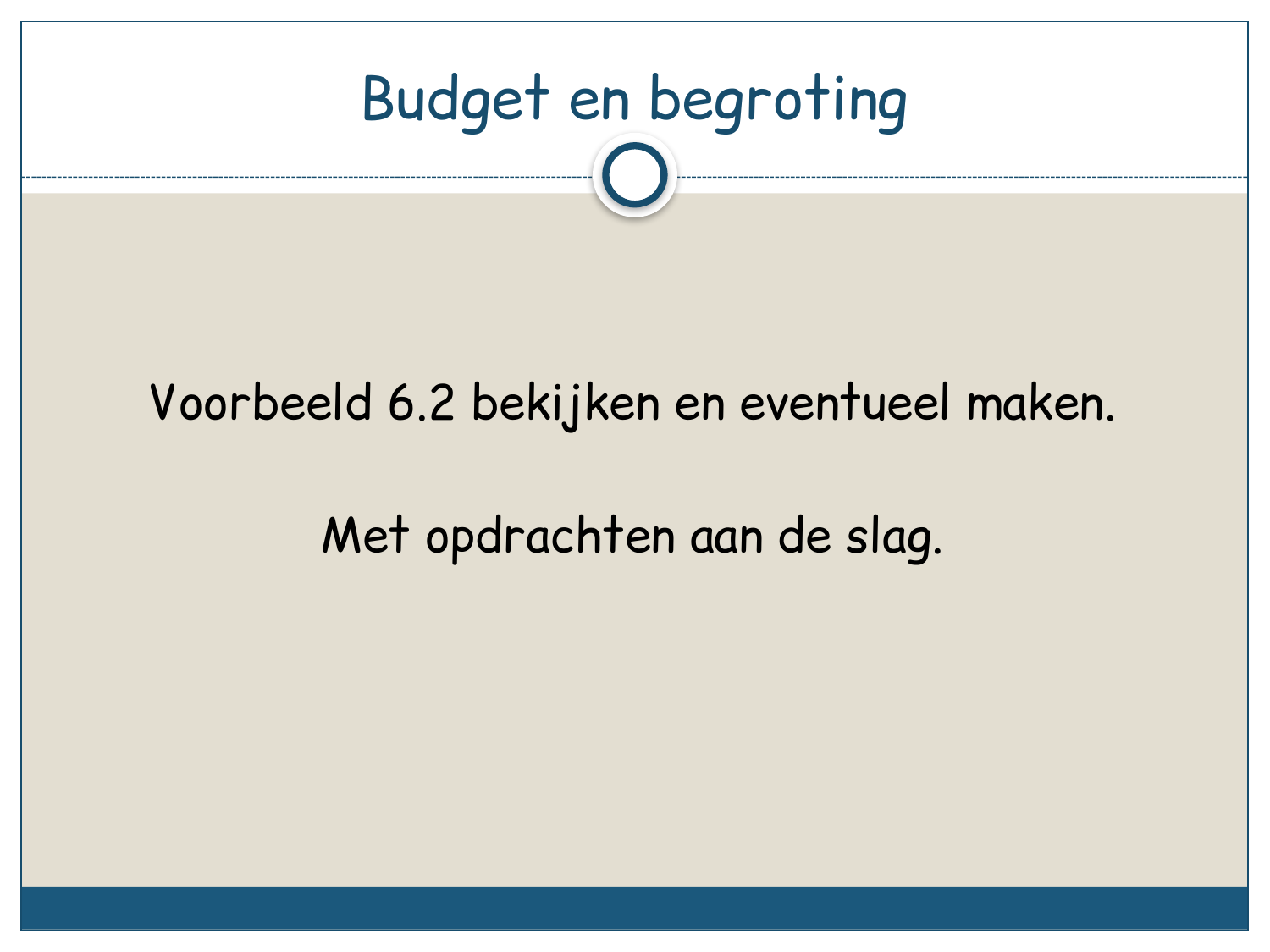

# Budget en begroting

Voorbeeld 6.2 bekijken en eventueel maken.

Met opdrachten aan de slag.